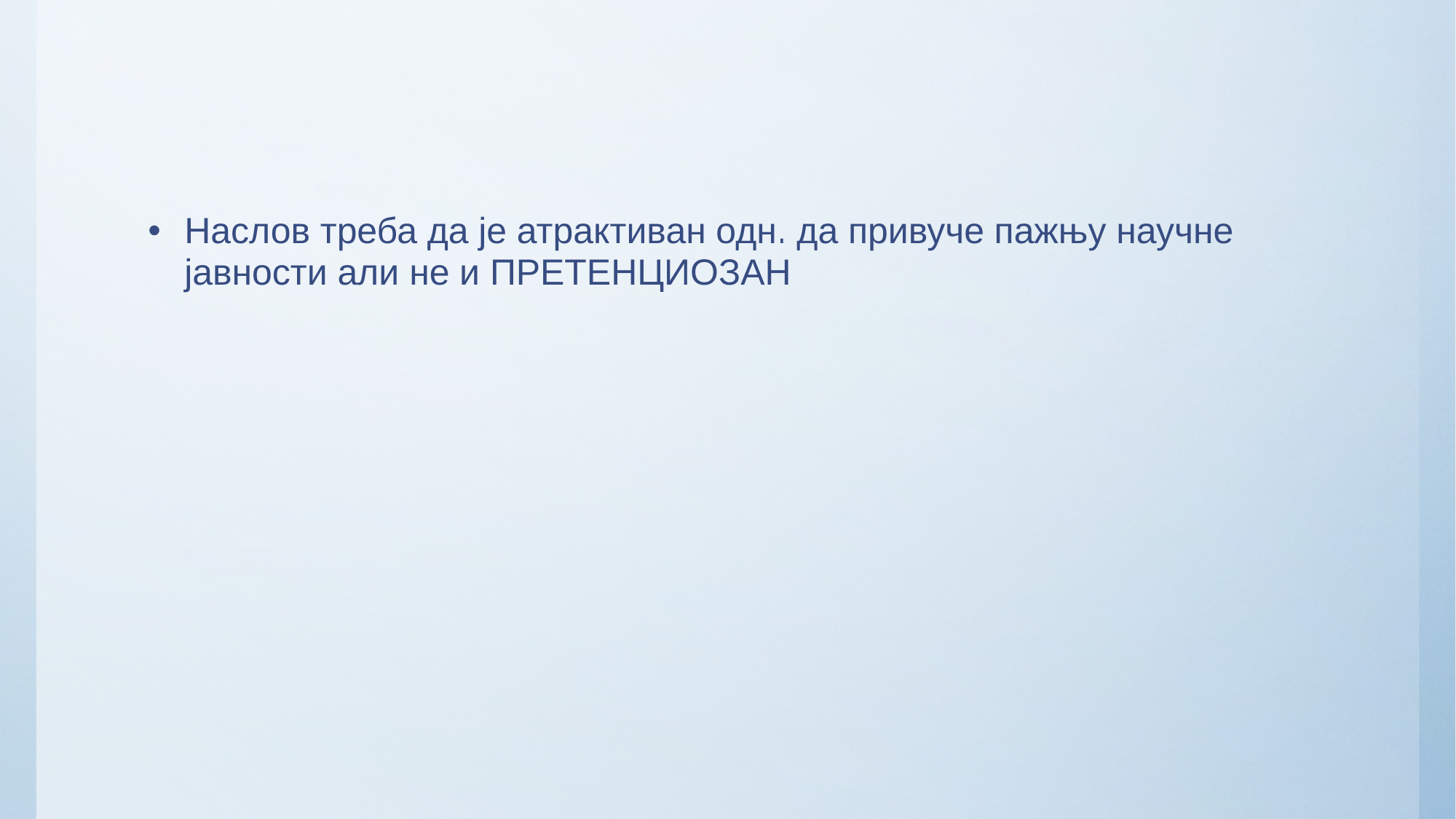

#
Наслов треба да је атрактиван одн. да привуче пажњу научне јавности али не и ПРЕТЕНЦИОЗАН